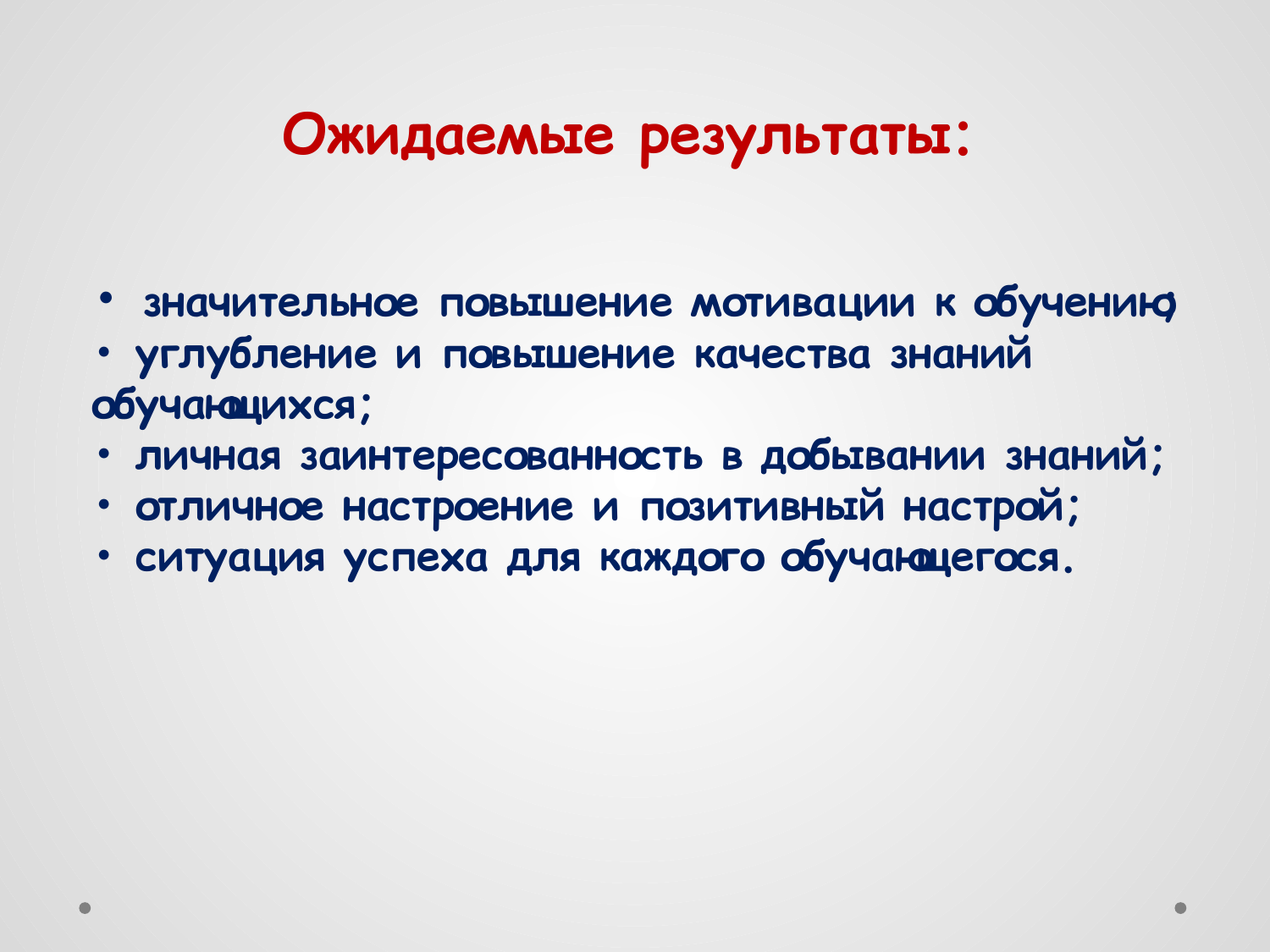

Ожидаемые результаты:

• значительное повышение мотивации к обучению;
• углубление и повышение качества знаний обучающихся;
• личная заинтересованность в добывании знаний;
• отличное настроение и позитивный настрой;
• ситуация успеха для каждого обучающегося.